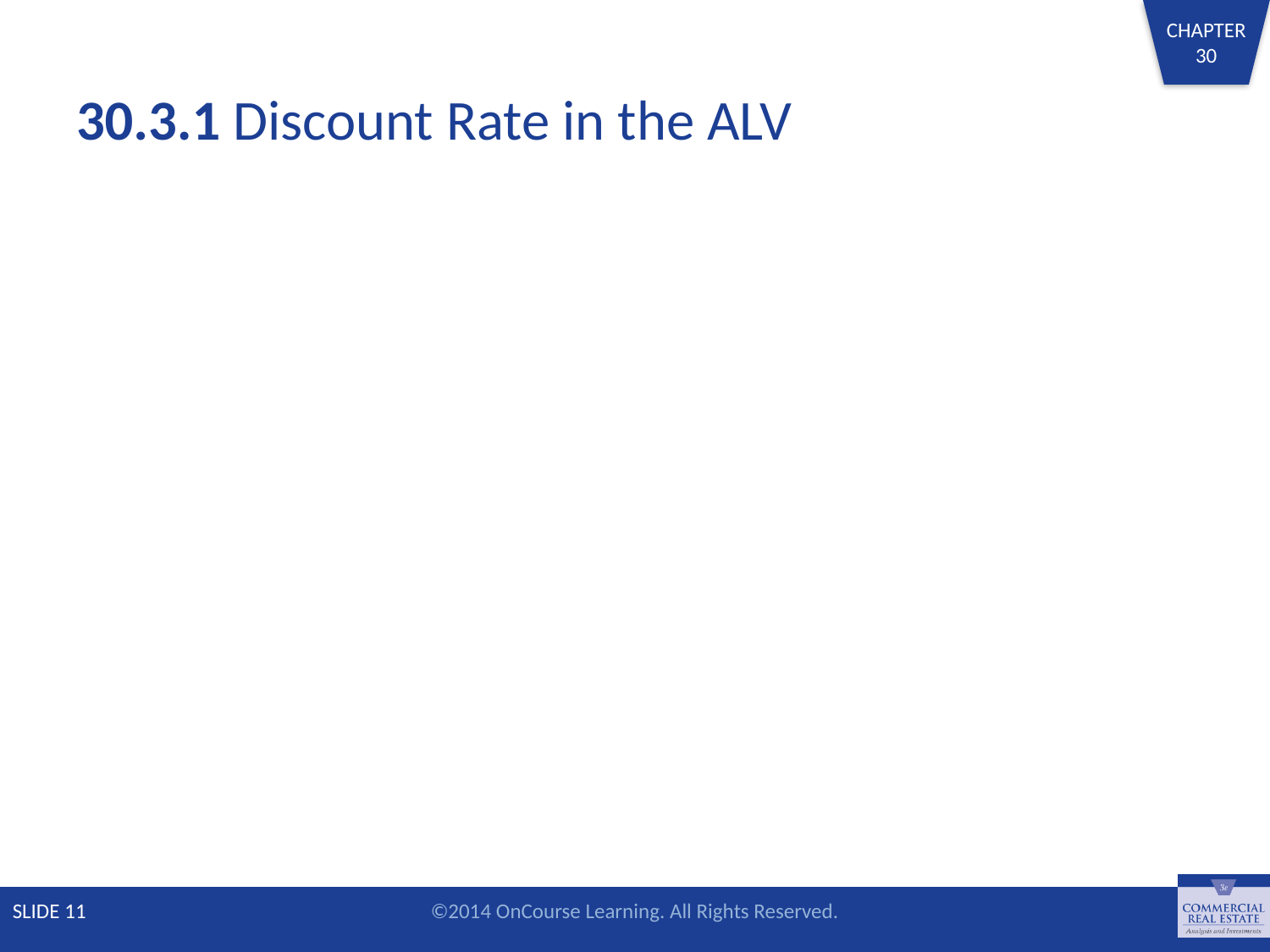

# 30.3.1 Discount Rate in the ALV

SLIDE 11